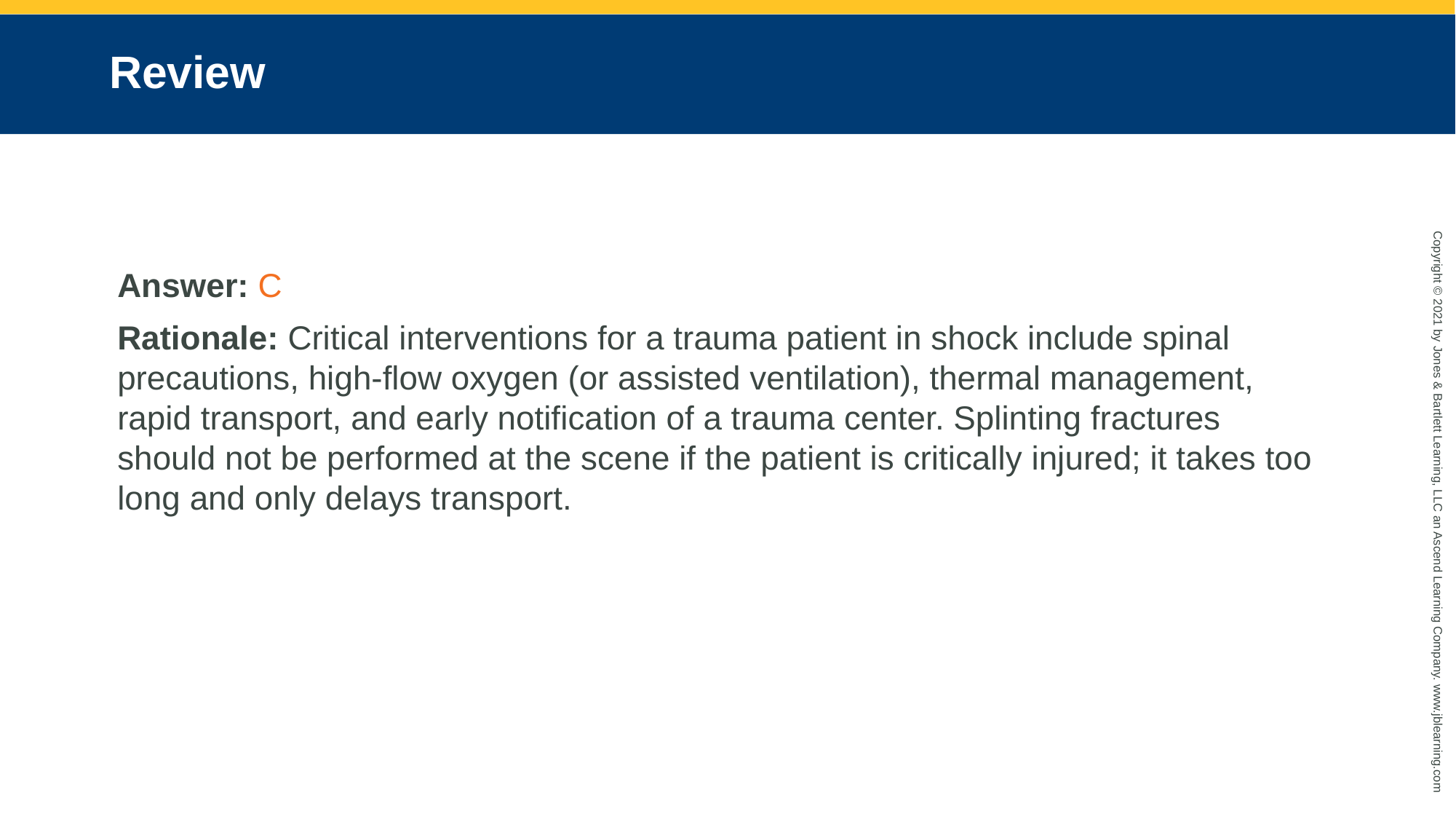

# Review
Answer: C
Rationale: Critical interventions for a trauma patient in shock include spinal precautions, high-flow oxygen (or assisted ventilation), thermal management, rapid transport, and early notification of a trauma center. Splinting fractures should not be performed at the scene if the patient is critically injured; it takes too long and only delays transport.